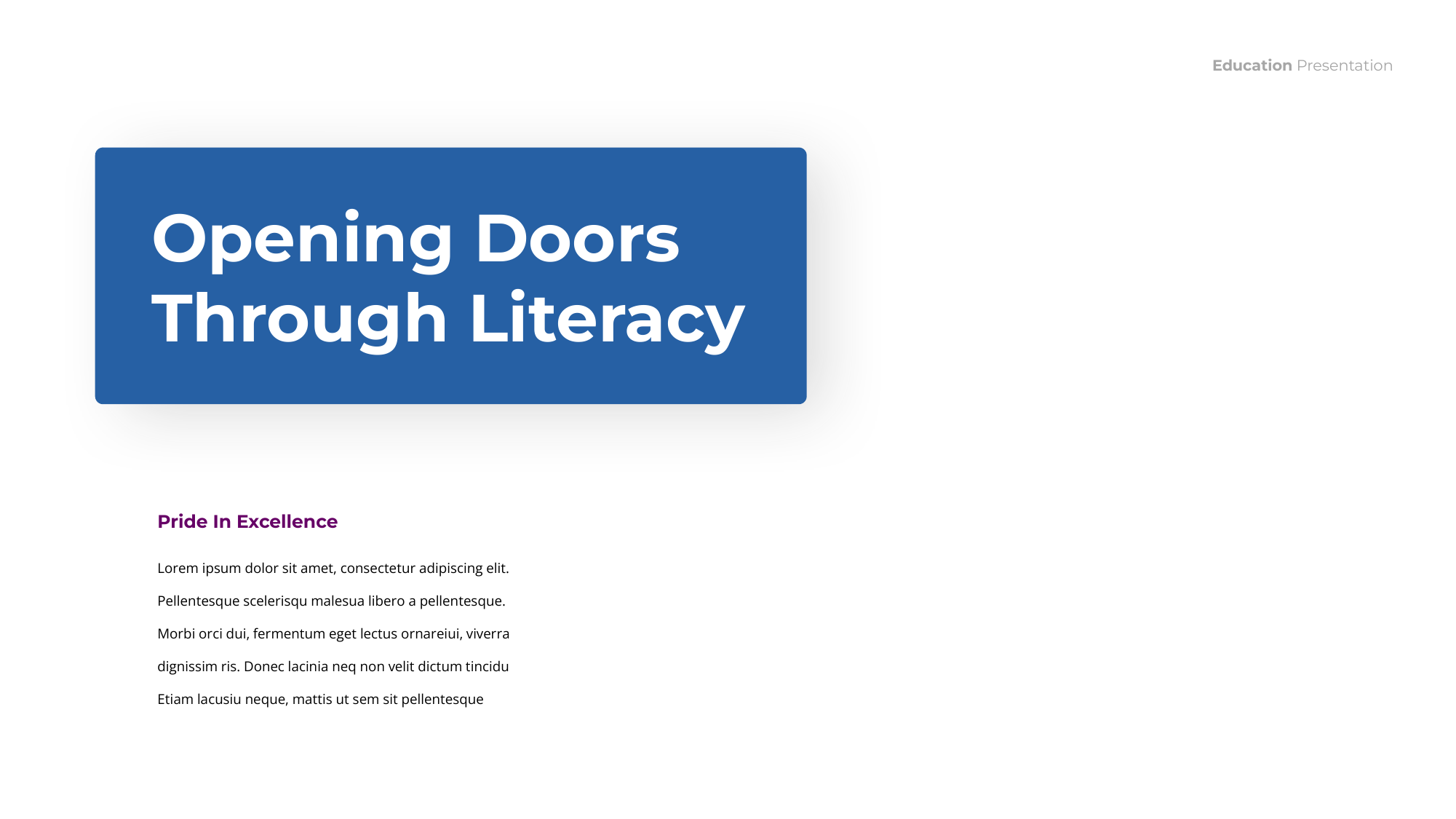

Education Presentation

Opening Doors Through Literacy
Pride In Excellence
Lorem ipsum dolor sit amet, consectetur adipiscing elit. Pellentesque scelerisqu malesua libero a pellentesque. Morbi orci dui, fermentum eget lectus ornareiui, viverra dignissim ris. Donec lacinia neq non velit dictum tincidu Etiam lacusiu neque, mattis ut sem sit pellentesque